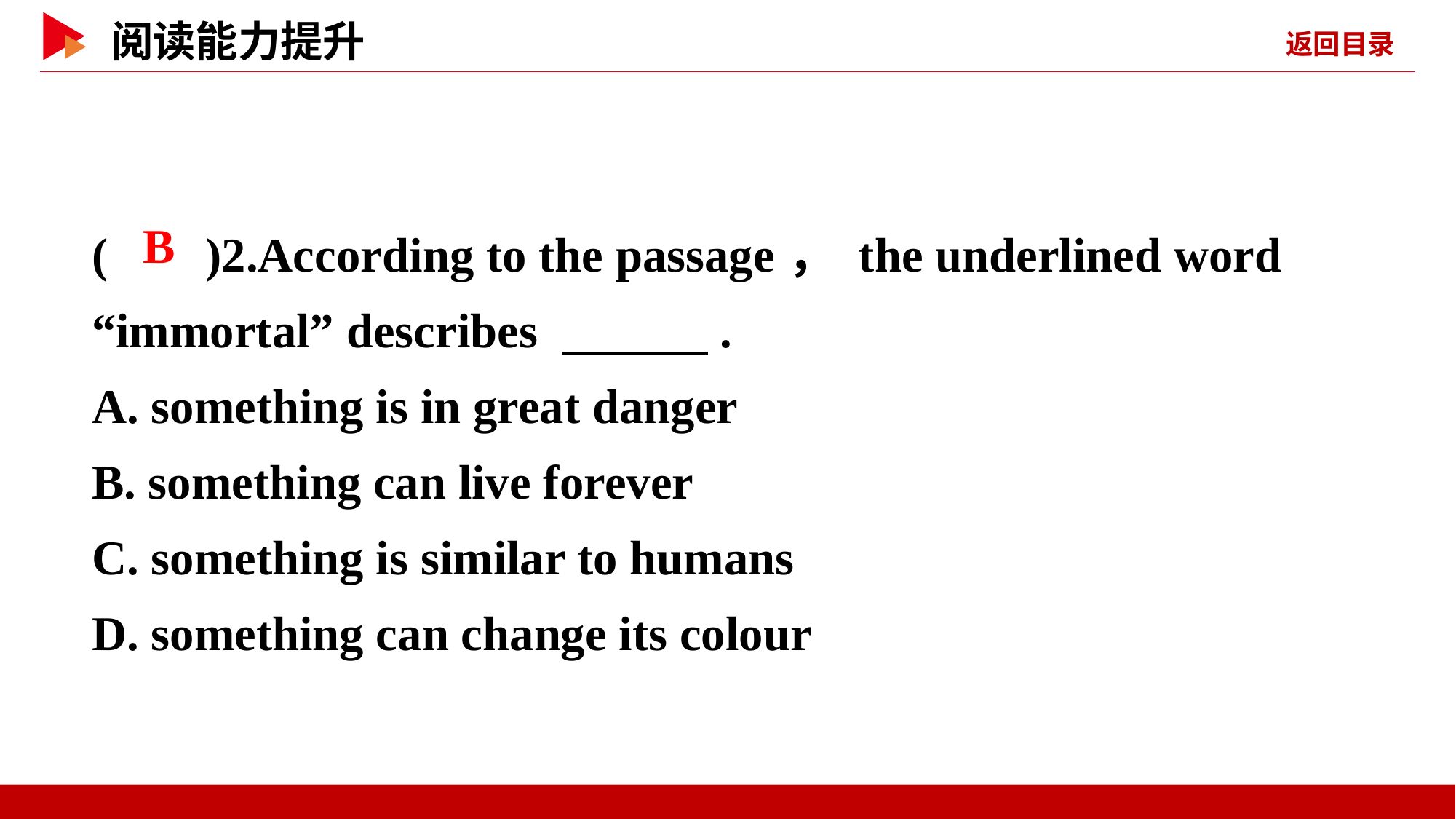

(        )2.According to the passage， the underlined word “immortal” describes 　　　.
A. something is in great danger
B. something can live forever
C. something is similar to humans
D. something can change its colour
   B